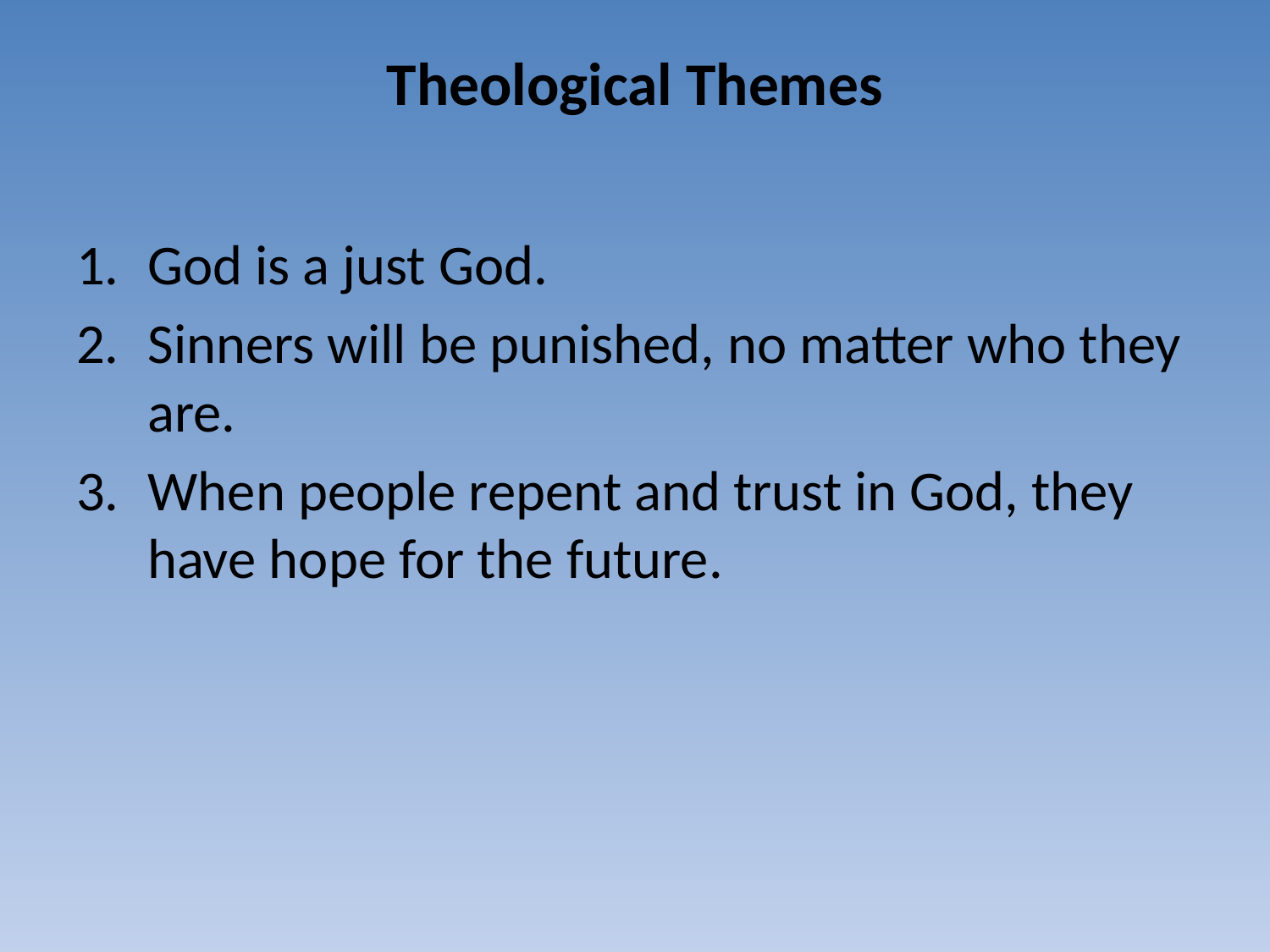

# Theological Themes
God is a just God.
Sinners will be punished, no matter who they are.
When people repent and trust in God, they have hope for the future.